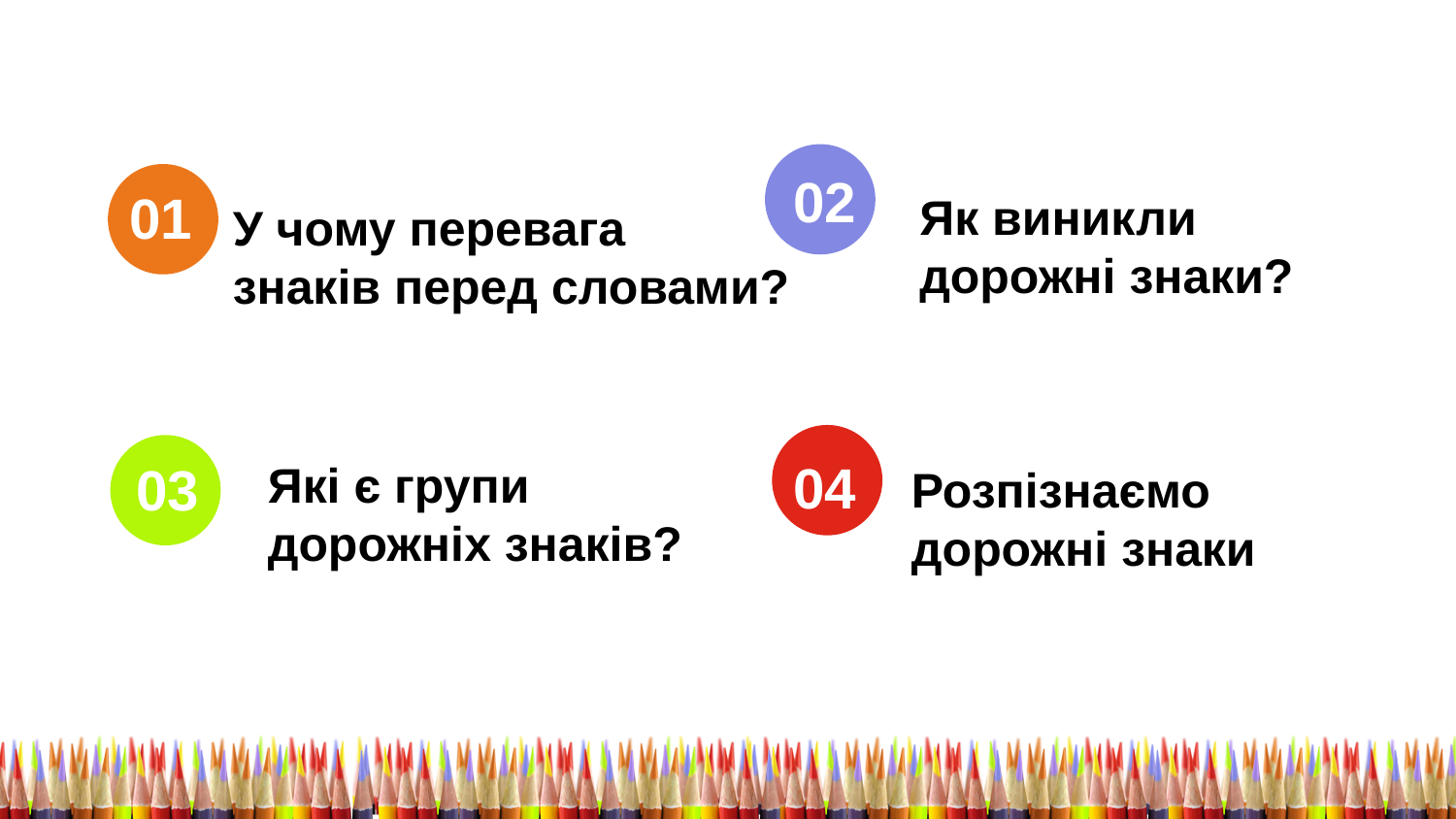

02
Як виникли
дорожні знаки?
01
У чому перевага
знаків перед словами?

Які є групи
дорожніх знаків?
04
Розпізнаємо
дорожні знаки
03